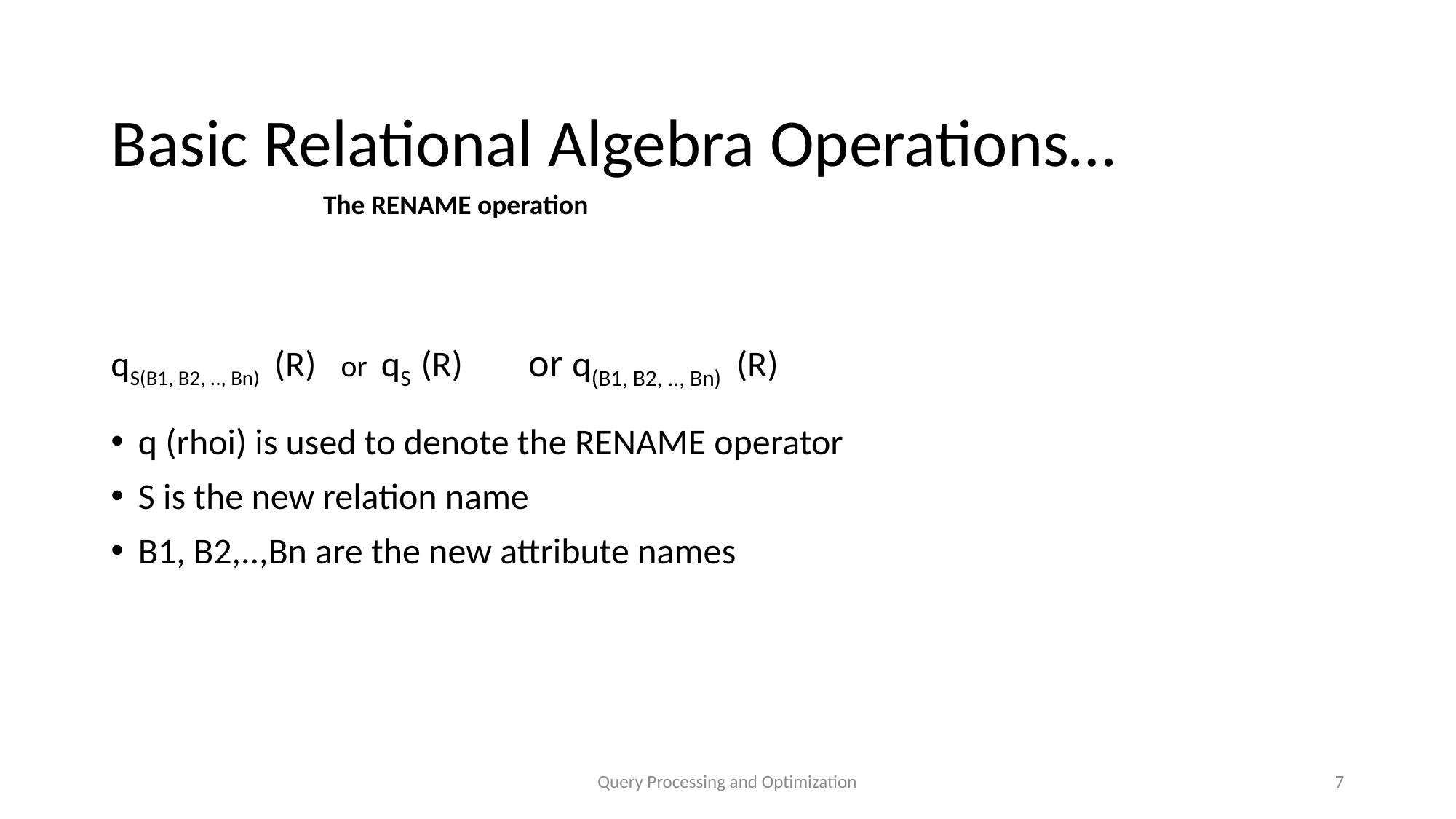

# Basic Relational Algebra Operations…
The RENAME operation
qS(B1, B2, .., Bn)   (R) or  qS  (R)  or q(B1, B2, .., Bn)   (R)
q (rhoi) is used to denote the RENAME operator
S is the new relation name
B1, B2,..,Bn are the new attribute names

Query Processing and Optimization
7